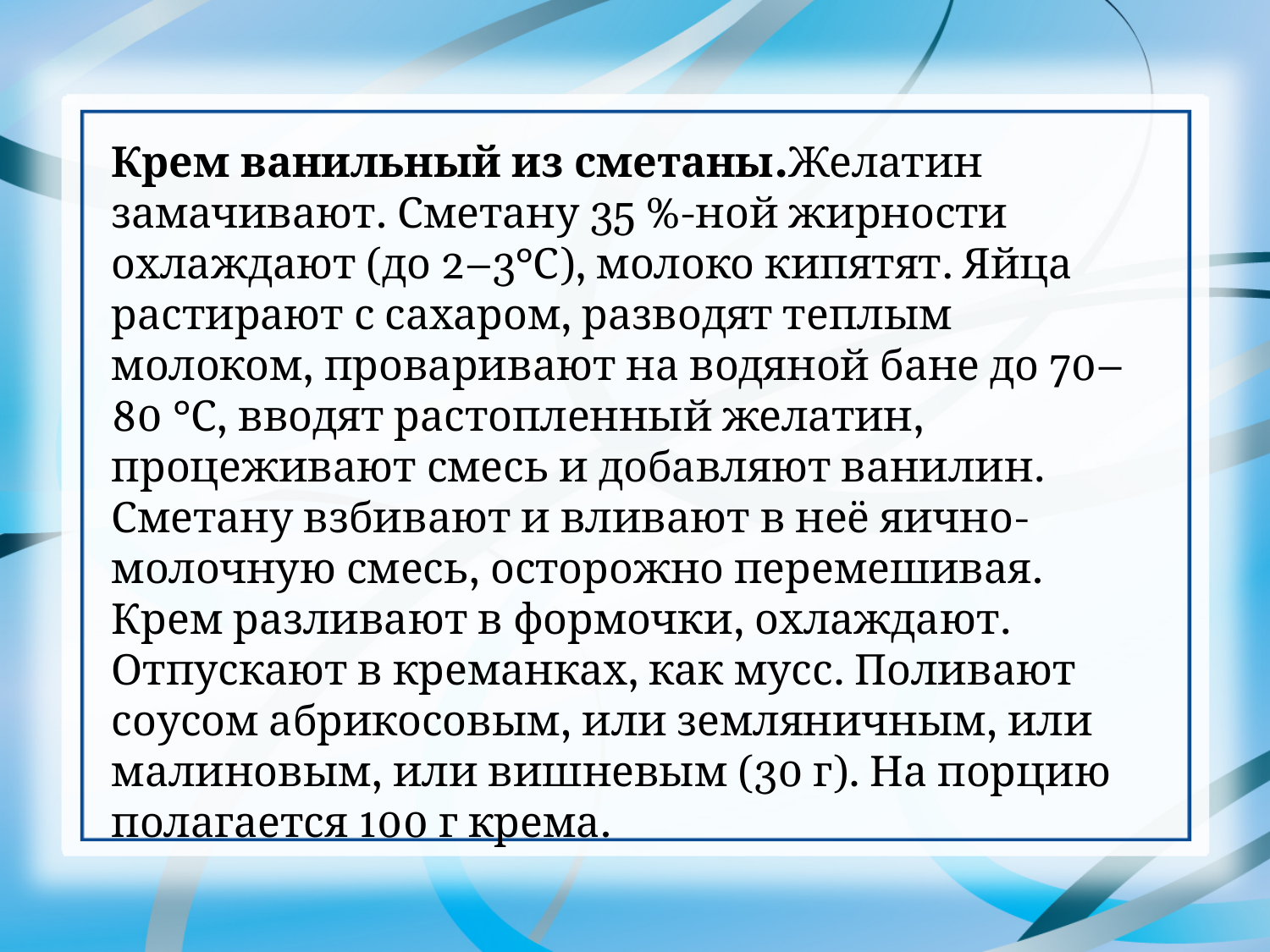

Крем ванильный из сметаны.Желатин замачивают. Сметану 35 %-ной жирности охлаждают (до 2–3°С), молоко кипятят. Яйца растирают с сахаром, разводят теплым молоком, проваривают на водяной бане до 70–80 °С, вводят растопленный желатин, процеживают смесь и добавляют ванилин. Сметану взбивают и вливают в неё яично-молочную смесь, осторожно перемешивая. Крем разливают в формочки, охлаждают. Отпускают в креманках, как мусс. Поливают соусом абрикосовым, или земляничным, или малиновым, или вишневым (30 г). На порцию полагается 100 г крема.